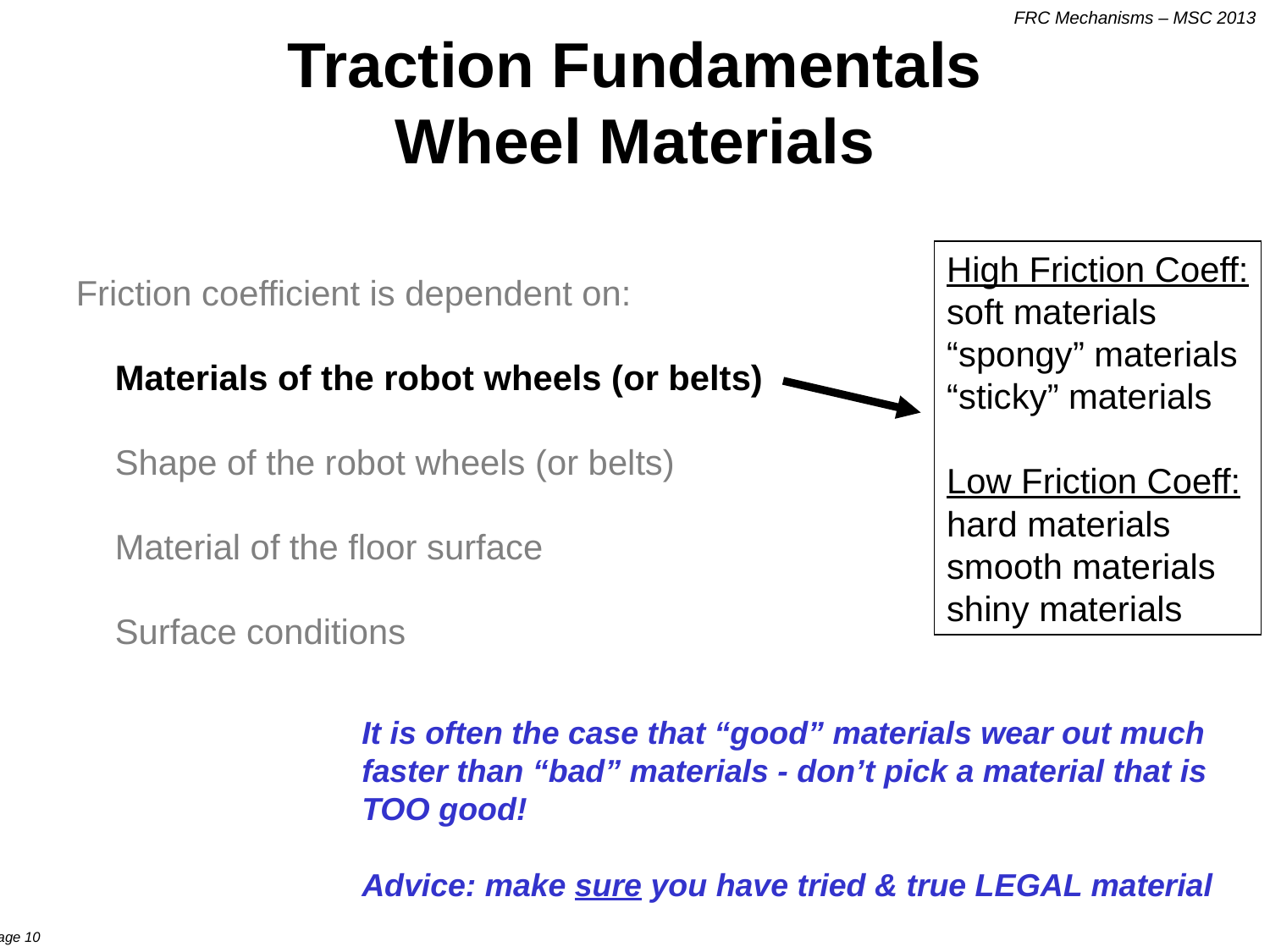

# Traction Fundamentals Wheel Materials
High Friction Coeff:
soft materials
“spongy” materials
“sticky” materials

Low Friction Coeff:
hard materials
smooth materials
shiny materials
Friction coefficient is dependent on:

    Materials of the robot wheels (or belts)

    Shape of the robot wheels (or belts)

    Material of the floor surface

    Surface conditions

It is often the case that “good” materials wear out much faster than “bad” materials - don’t pick a material that is TOO good!

Advice: make sure you have tried & true LEGAL material